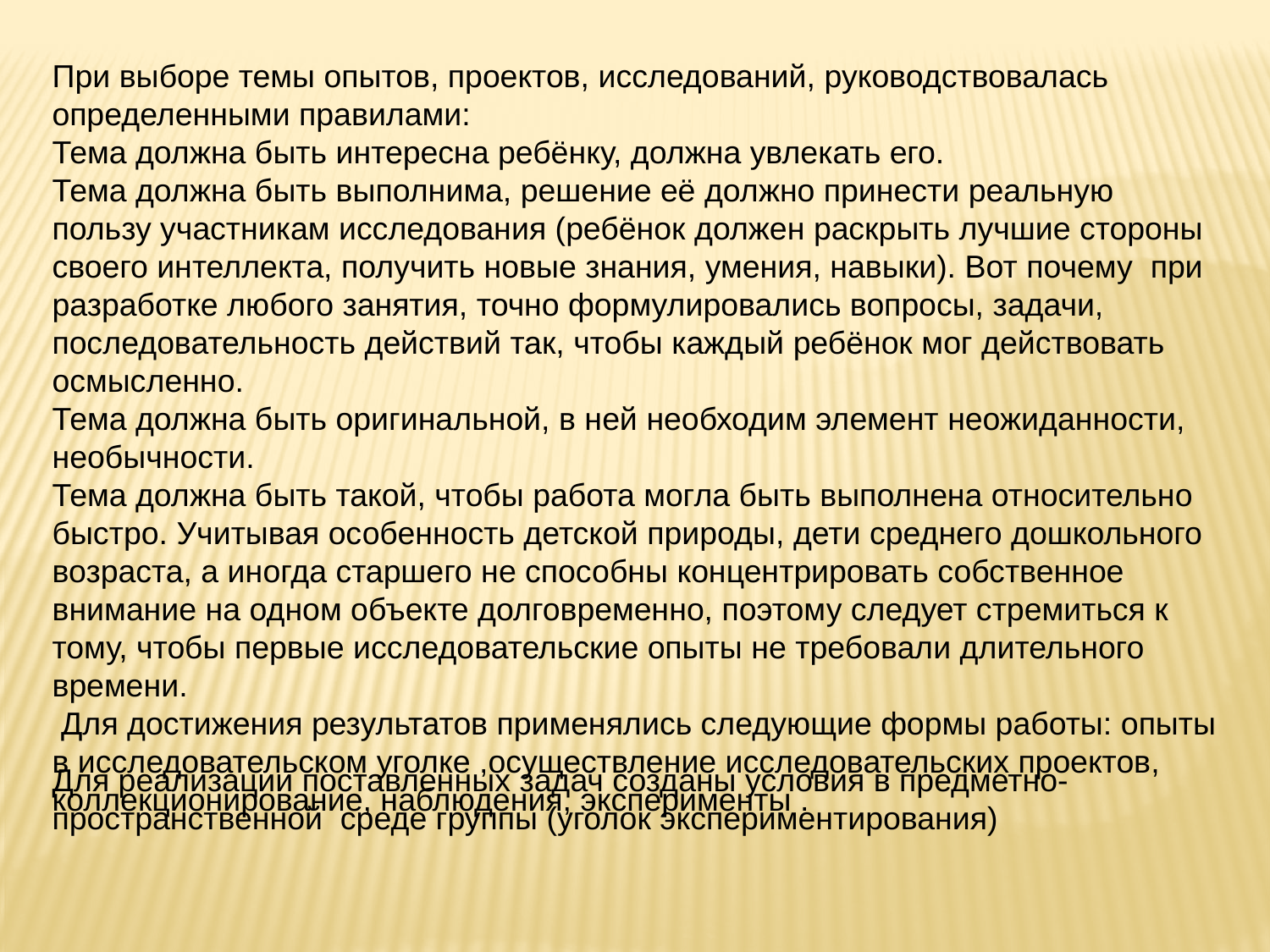

При выборе темы опытов, проектов, исследований, руководствовалась определенными правилами:
Тема должна быть интересна ребёнку, должна увлекать его.
Тема должна быть выполнима, решение её должно принести реальную пользу участникам исследования (ребёнок должен раскрыть лучшие стороны своего интеллекта, получить новые знания, умения, навыки). Вот почему  при разработке любого занятия, точно формулировались вопросы, задачи, последовательность действий так, чтобы каждый ребёнок мог действовать осмысленно.
Тема должна быть оригинальной, в ней необходим элемент неожиданности, необычности.
Тема должна быть такой, чтобы работа могла быть выполнена относительно быстро. Учитывая особенность детской природы, дети среднего дошкольного возраста, а иногда старшего не способны концентрировать собственное внимание на одном объекте долговременно, поэтому следует стремиться к тому, чтобы первые исследовательские опыты не требовали длительного времени.
 Для достижения результатов применялись следующие формы работы: опыты в исследовательском уголке ,осуществление исследовательских проектов, коллекционирование, наблюдения, эксперименты .

Для реализации поставленных задач созданы условия в предметно-пространственной  среде группы (уголок экспериментирования)